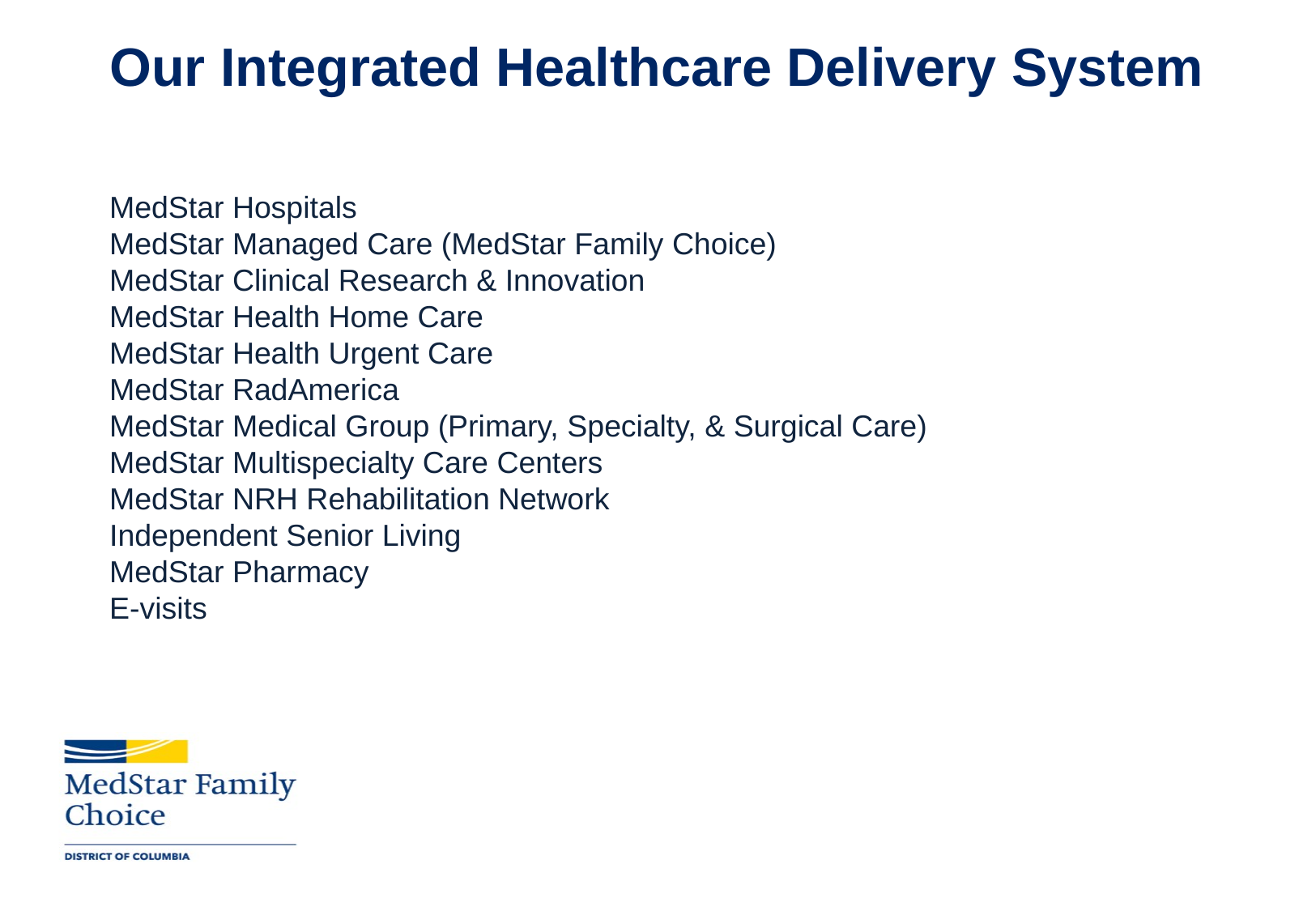

# Our Integrated Healthcare Delivery System
MedStar Hospitals
MedStar Managed Care (MedStar Family Choice)
MedStar Clinical Research & Innovation
MedStar Health Home Care
MedStar Health Urgent Care
MedStar RadAmerica
MedStar Medical Group (Primary, Specialty, & Surgical Care)
MedStar Multispecialty Care Centers
MedStar NRH Rehabilitation Network
Independent Senior Living
MedStar Pharmacy
E-visits